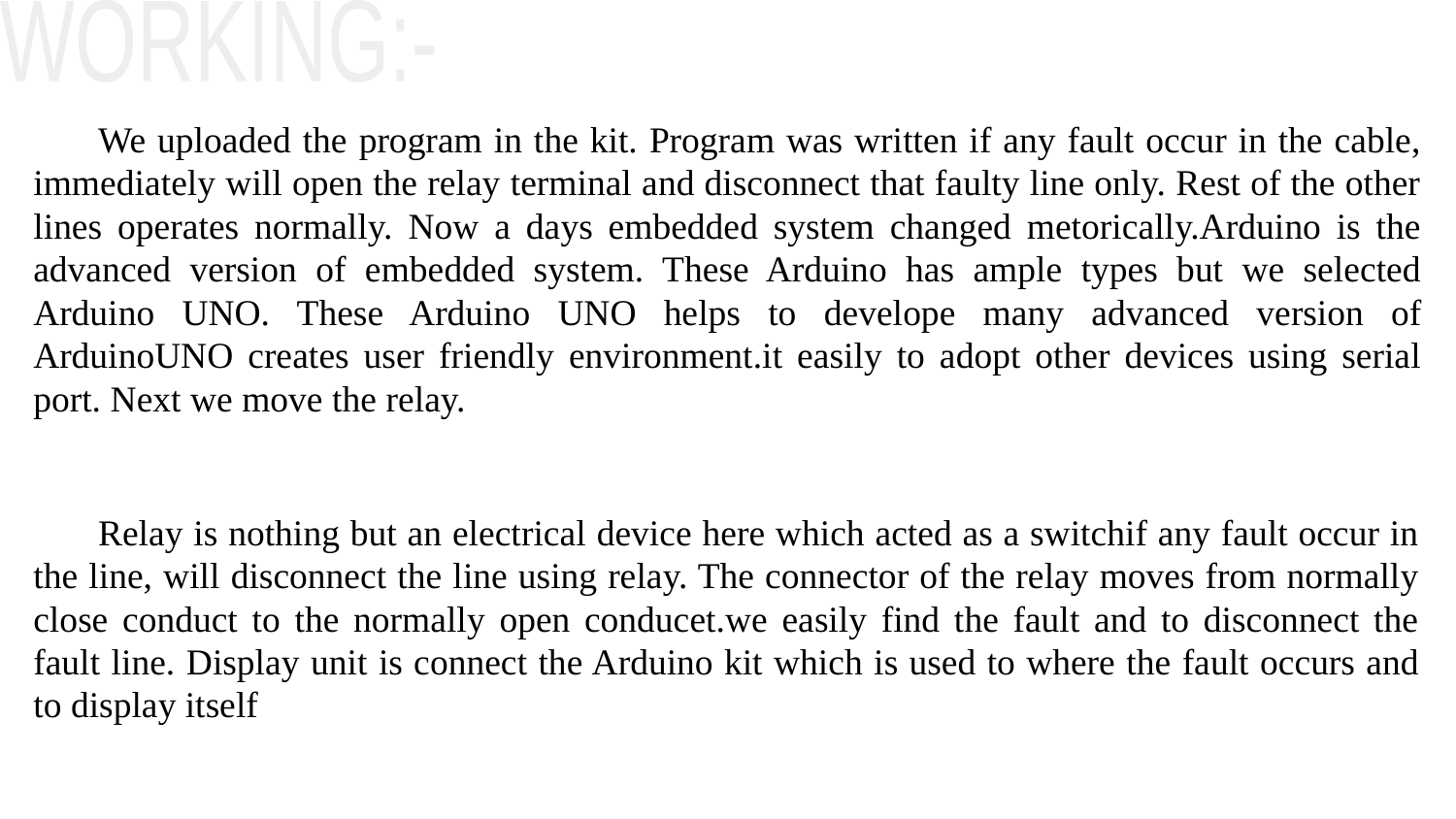

WORKING:-
We uploaded the program in the kit. Program was written if any fault occur in the cable, immediately will open the relay terminal and disconnect that faulty line only. Rest of the other lines operates normally. Now a days embedded system changed metorically.Arduino is the advanced version of embedded system. These Arduino has ample types but we selected Arduino UNO. These Arduino UNO helps to develope many advanced version of ArduinoUNO creates user friendly environment.it easily to adopt other devices using serial port. Next we move the relay.

Relay is nothing but an electrical device here which acted as a switchif any fault occur in the line, will disconnect the line using relay. The connector of the relay moves from normally close conduct to the normally open conducet.we easily find the fault and to disconnect the fault line. Display unit is connect the Arduino kit which is used to where the fault occurs and to display itself